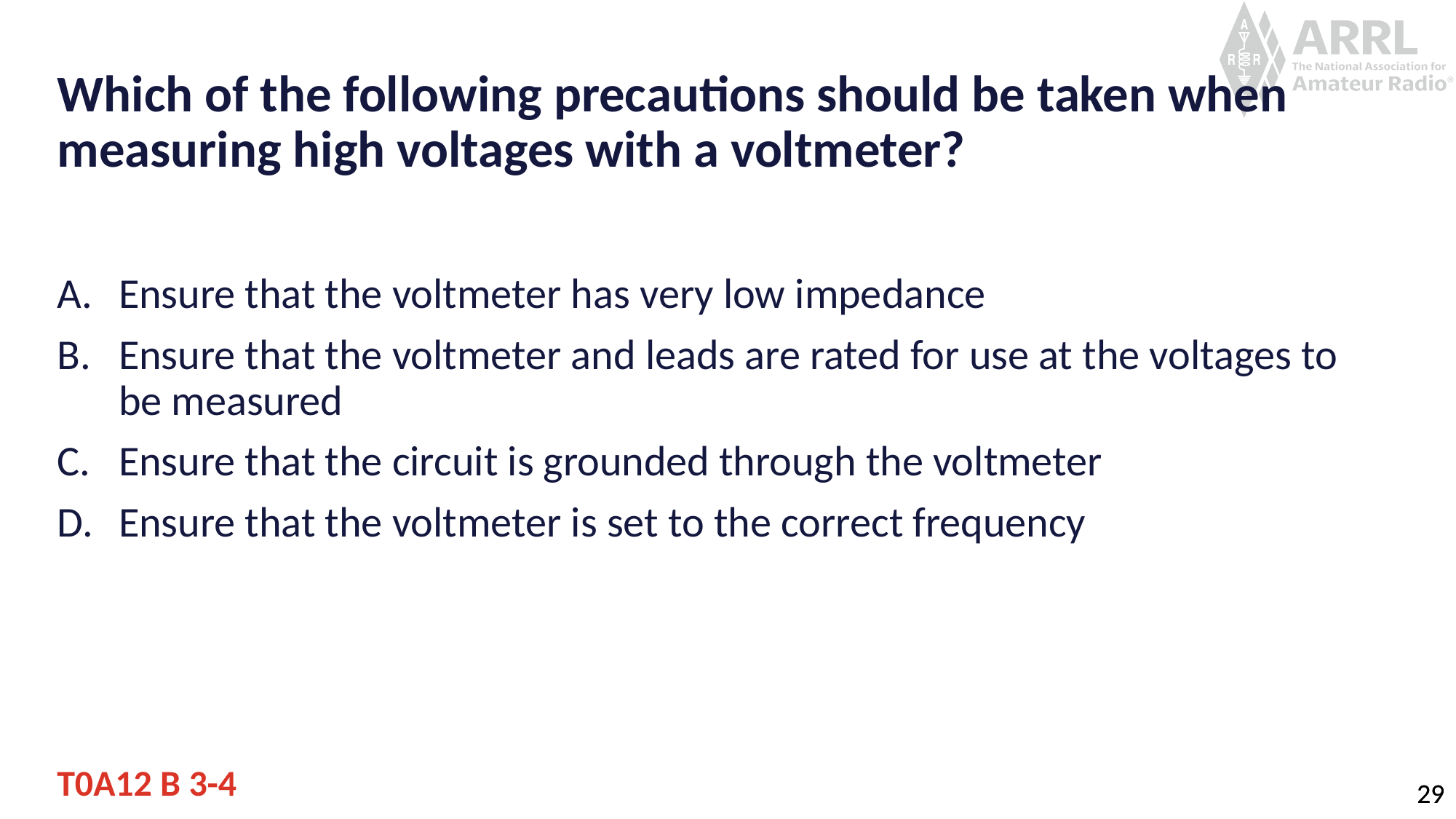

# Which of the following precautions should be taken when measuring high voltages with a voltmeter?
Ensure that the voltmeter has very low impedance
Ensure that the voltmeter and leads are rated for use at the voltages to be measured
Ensure that the circuit is grounded through the voltmeter
Ensure that the voltmeter is set to the correct frequency
T0A12 B 3-4